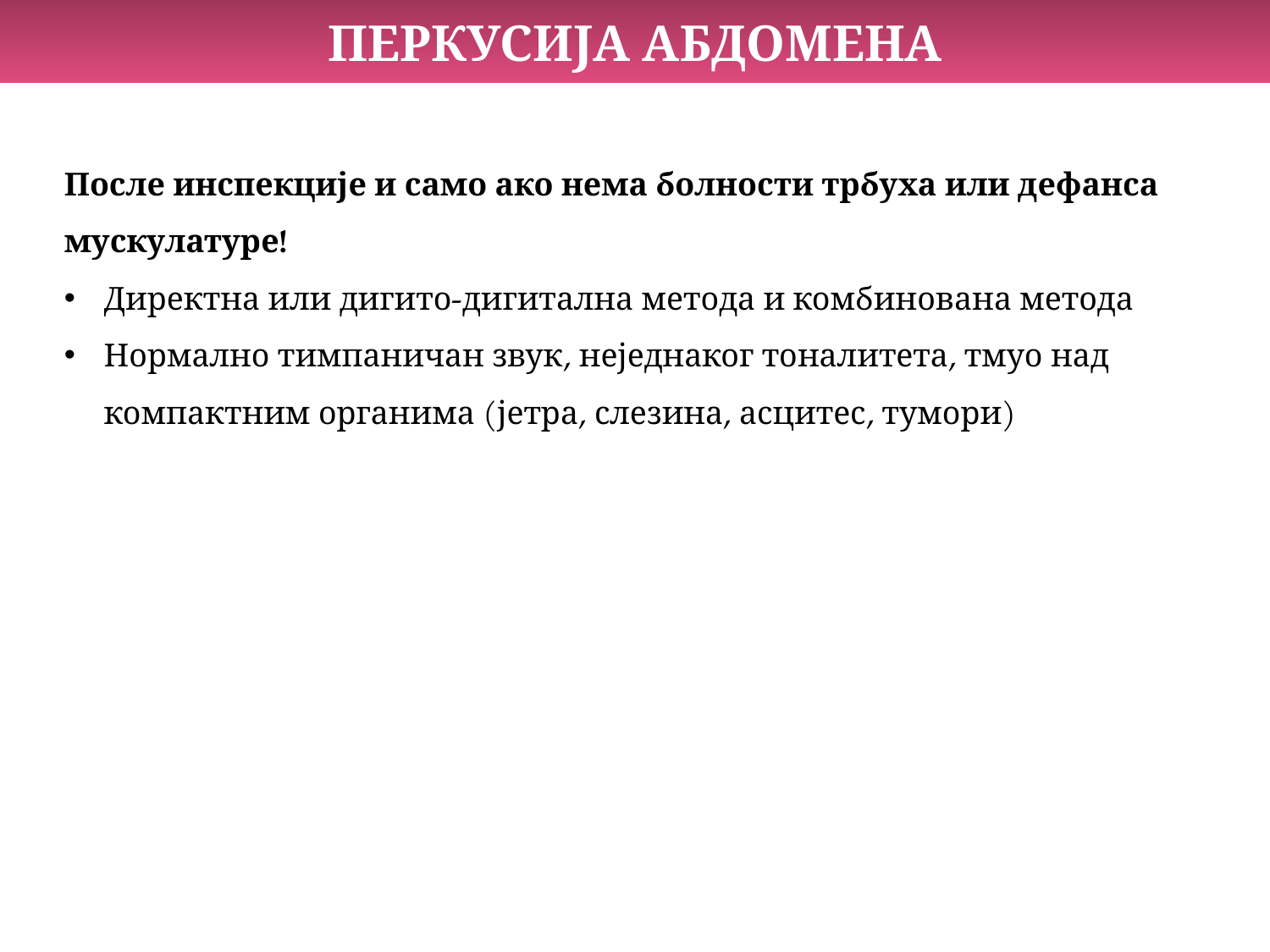

ПЕРКУСИЈА АБДОМЕНА

После инспекције и само ако нема болности трбуха или дефанса мускулатуре!
Директна или дигито-дигитална метода и комбинована метода
Нормално тимпаничан звук, неједнаког тоналитета, тмуо над компактним органима (јетра, слезина, асцитес, тумори)